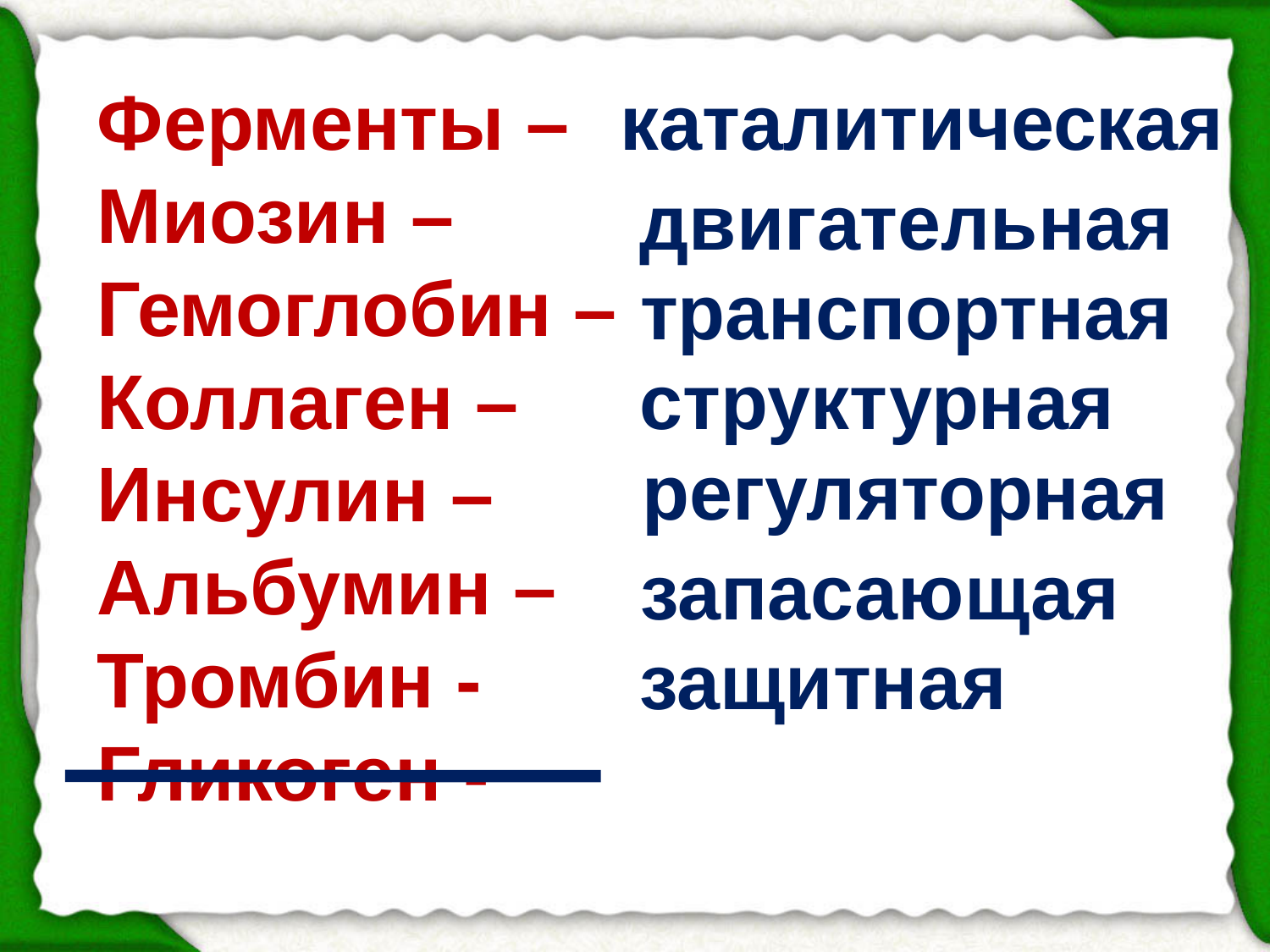

Ферменты –
Миозин –
Гемоглобин –
Коллаген –
Инсулин –
Альбумин –
Тромбин -
Гликоген -
каталитическая
двигательная
транспортная
структурная
 регуляторная
запасающая
защитная